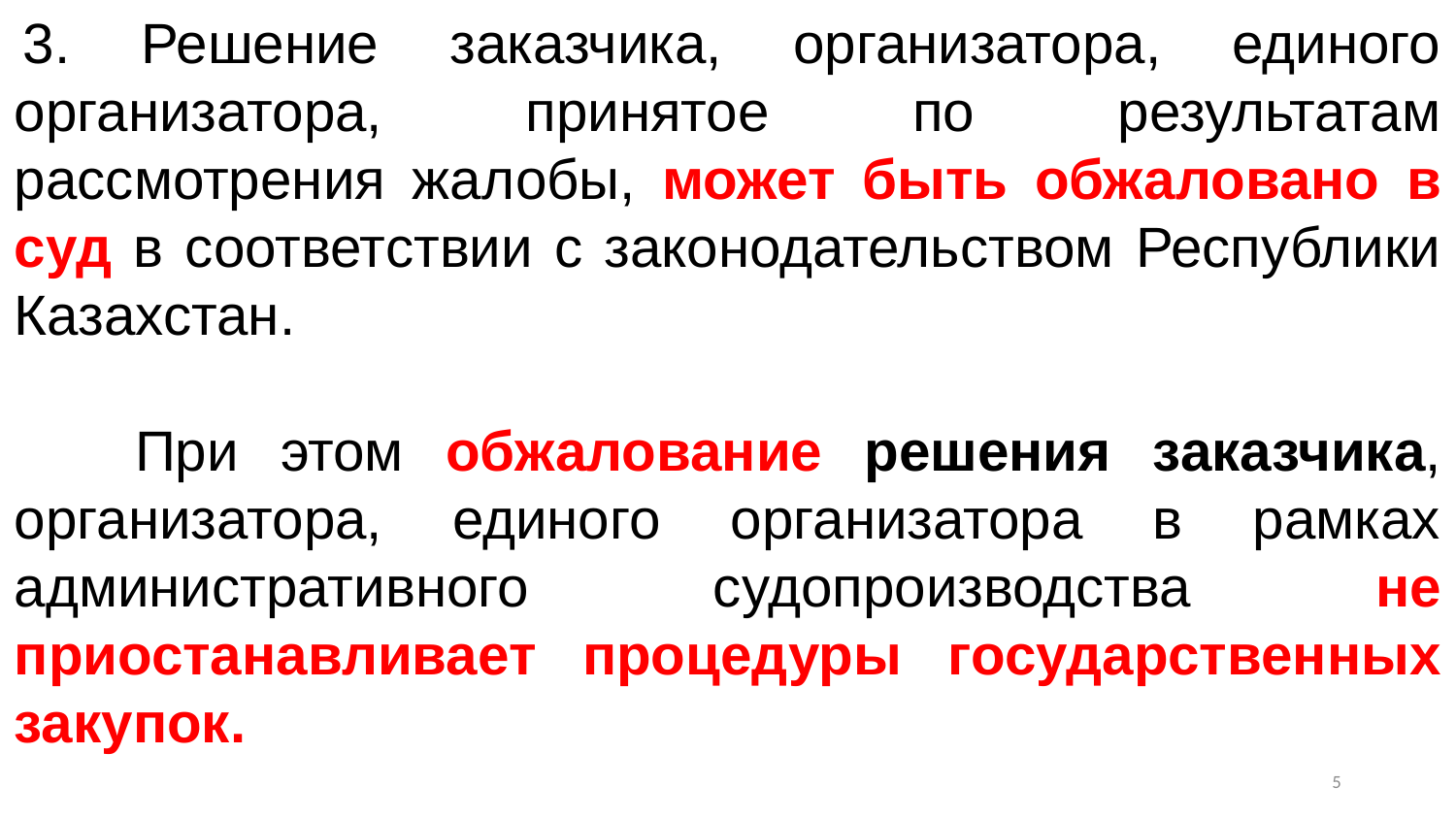

3. Решение заказчика, организатора, единого организатора, принятое по результатам рассмотрения жалобы, может быть обжаловано в суд в соответствии с законодательством Республики Казахстан.

      При этом обжалование решения заказчика, организатора, единого организатора в рамках административного судопроизводства не приостанавливает процедуры государственных закупок.
5